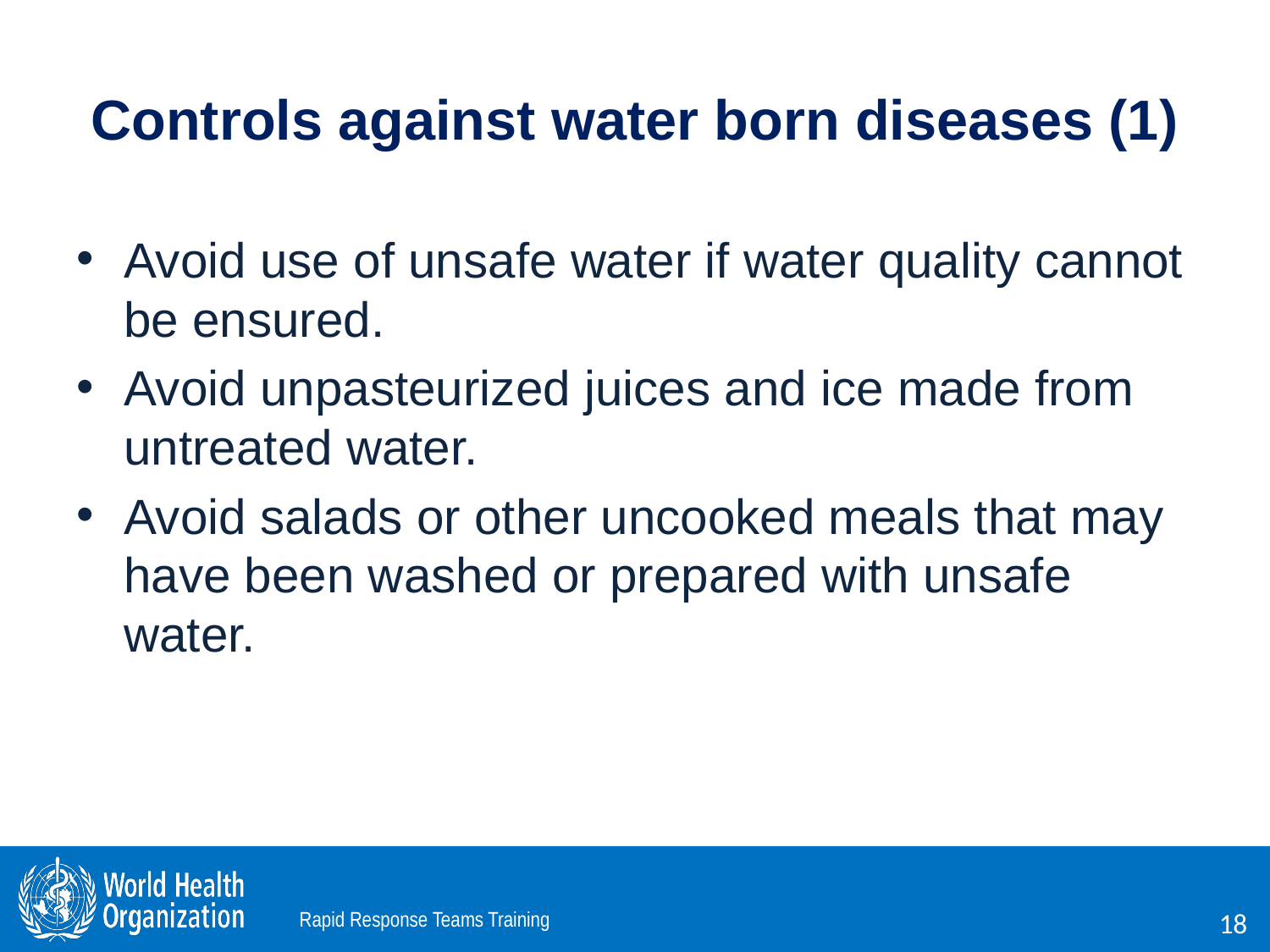

# Controls against water born diseases (1)
Avoid use of unsafe water if water quality cannot be ensured.
Avoid unpasteurized juices and ice made from untreated water.
Avoid salads or other uncooked meals that may have been washed or prepared with unsafe water.